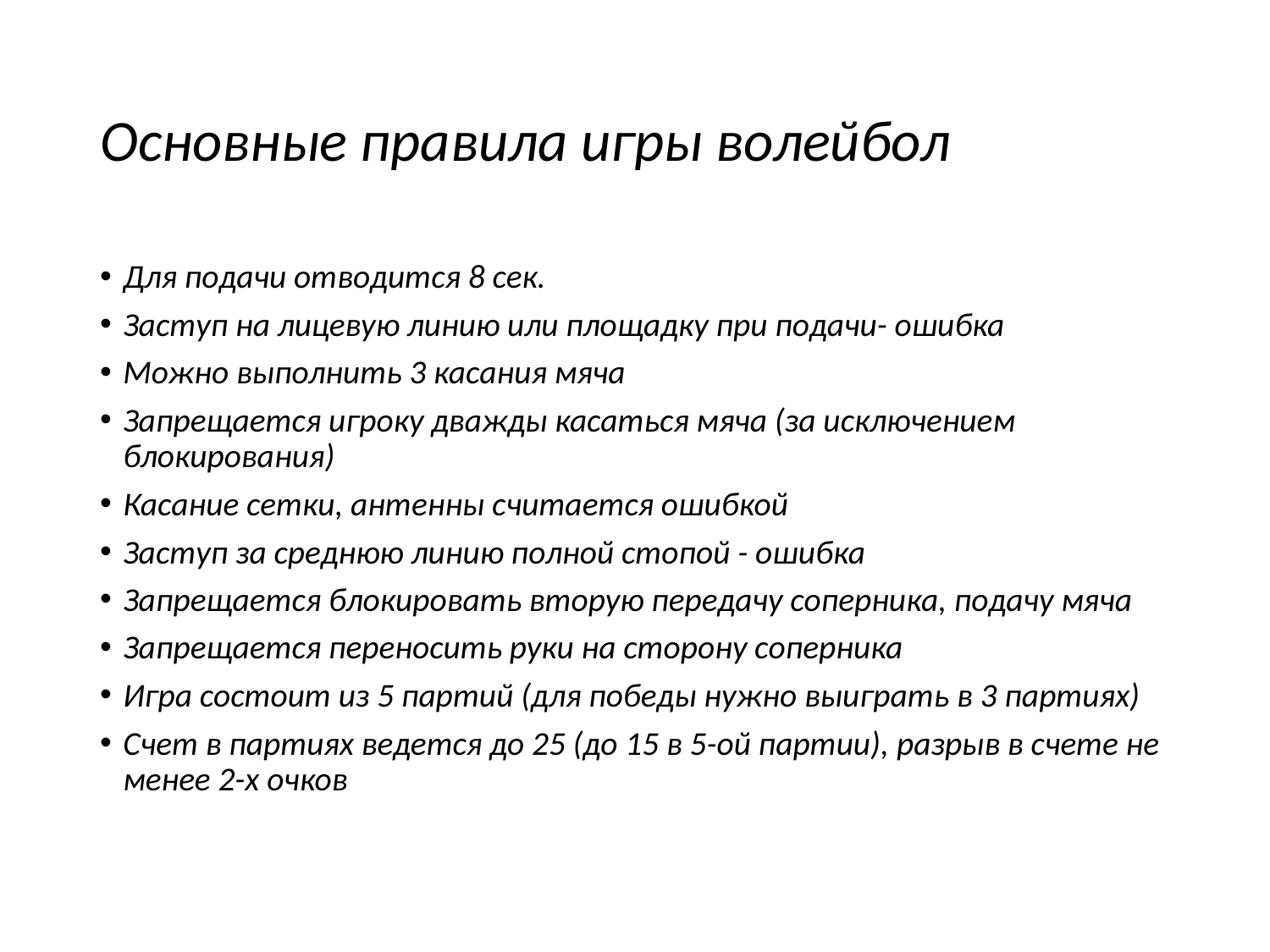

# Основные правила игры волейбол
Для подачи отводится 8 сек.
Заступ на лицевую линию или площадку при подачи- ошибка
Можно выполнить 3 касания мяча
Запрещается игроку дважды касаться мяча (за исключением блокирования)
Касание сетки, антенны считается ошибкой
Заступ за среднюю линию полной стопой - ошибка
Запрещается блокировать вторую передачу соперника, подачу мяча
Запрещается переносить руки на сторону соперника
Игра состоит из 5 партий (для победы нужно выиграть в 3 партиях)
Счет в партиях ведется до 25 (до 15 в 5-ой партии), разрыв в счете не менее 2-х очков